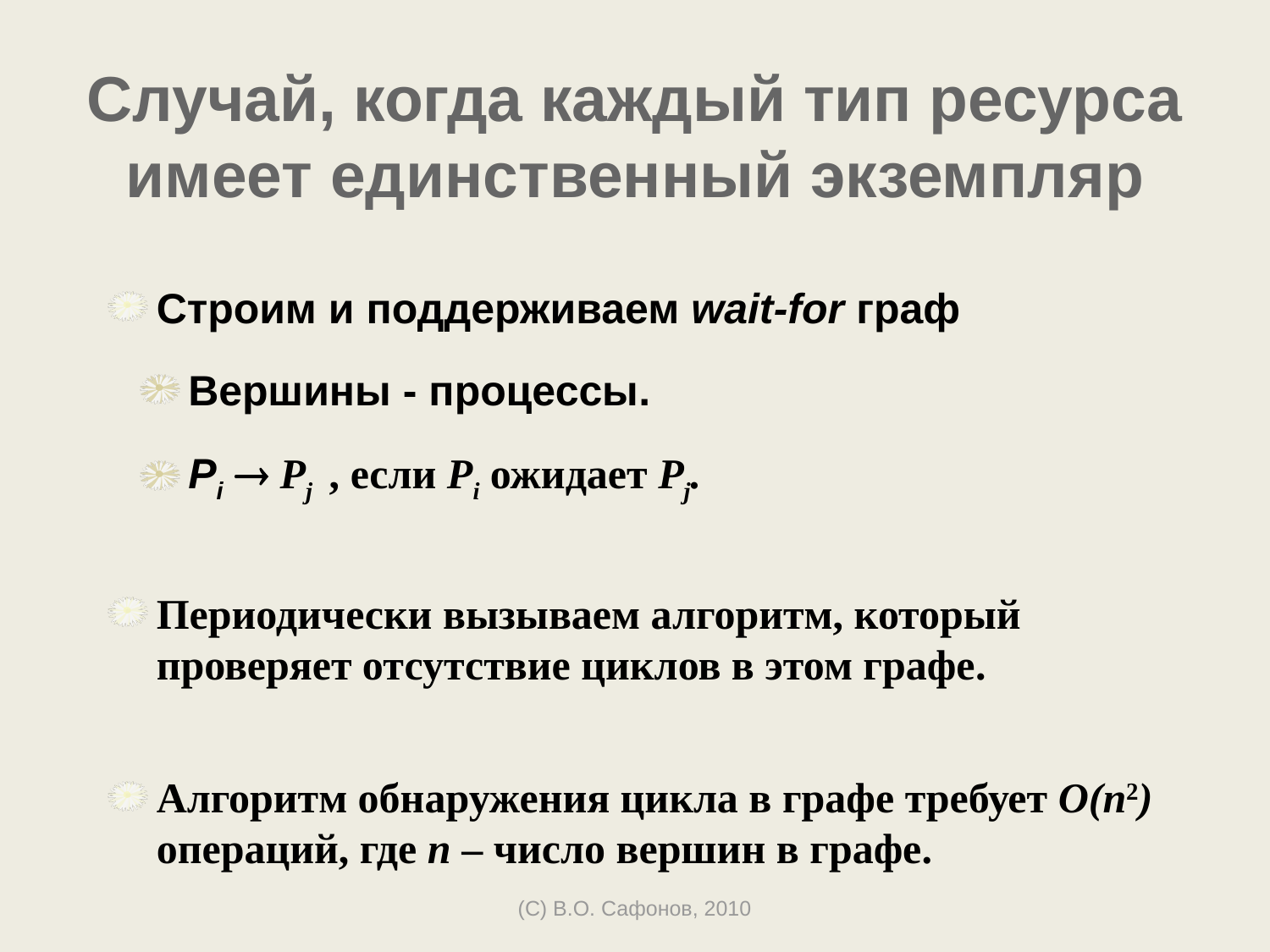

# Случай, когда каждый тип ресурса имеет единственный экземпляр
Строим и поддерживаем wait-for граф
Вершины - процессы.
Pi → Pj  , если Pi ожидает Pj.
Периодически вызываем алгоритм, который проверяет отсутствие циклов в этом графе.
Алгоритм обнаружения цикла в графе требует O(n2) операций, где n – число вершин в графе.

(C) В.О. Сафонов, 2010